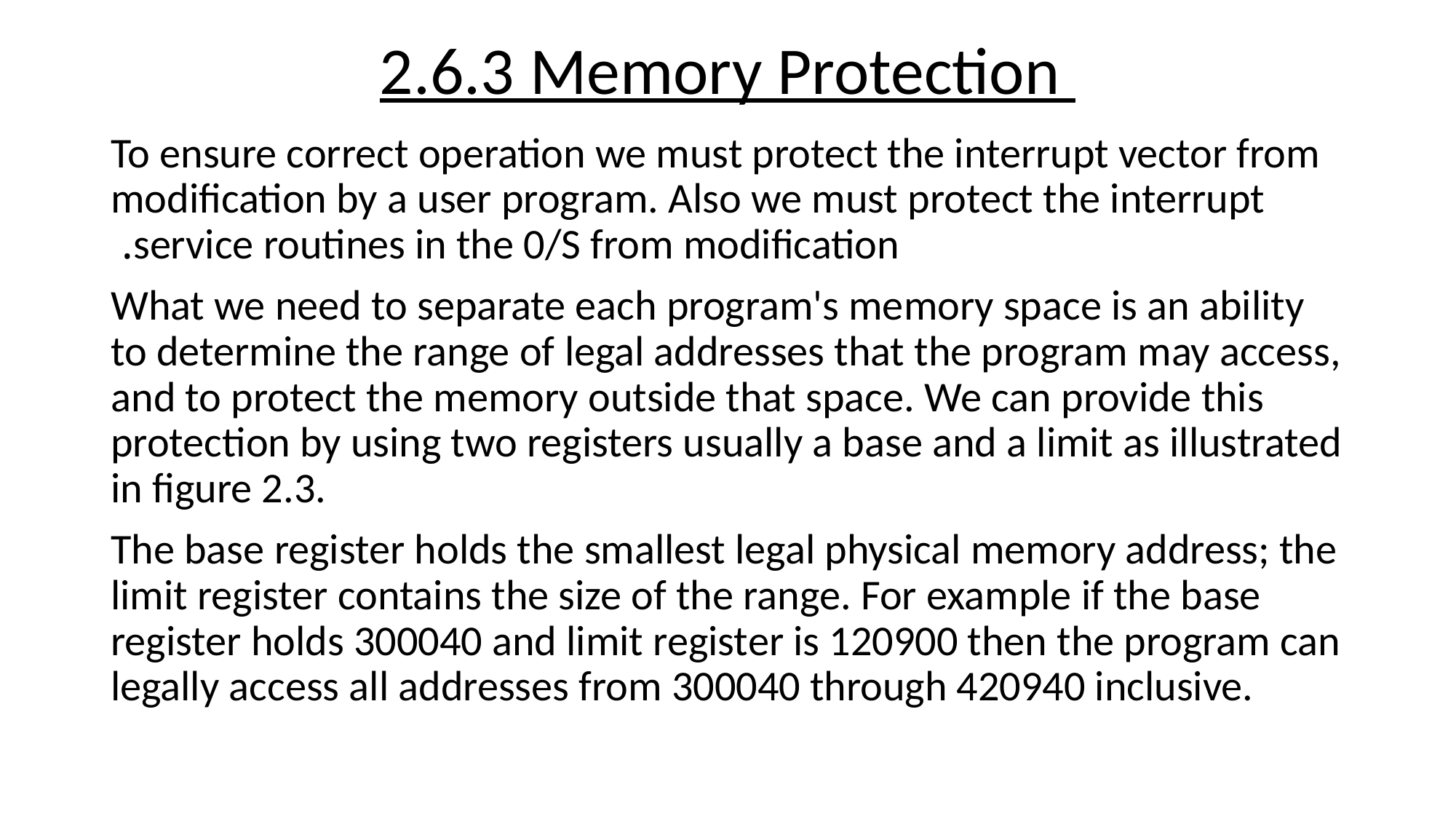

# 2.6.3 Memory Protection

To ensure correct operation we must protect the interrupt vector from modification by a user program. Also we must protect the interrupt service routines in the 0/S from modification.
What we need to separate each program's memory space is an ability to determine the range of legal addresses that the program may access, and to protect the memory outside that space. We can provide this protection by using two registers usually a base and a limit as illustrated in figure 2.3.
The base register holds the smallest legal physical memory address; the limit register contains the size of the range. For example if the base register holds 300040 and limit register is 120900 then the program can legally access all addresses from 300040 through 420940 inclusive.